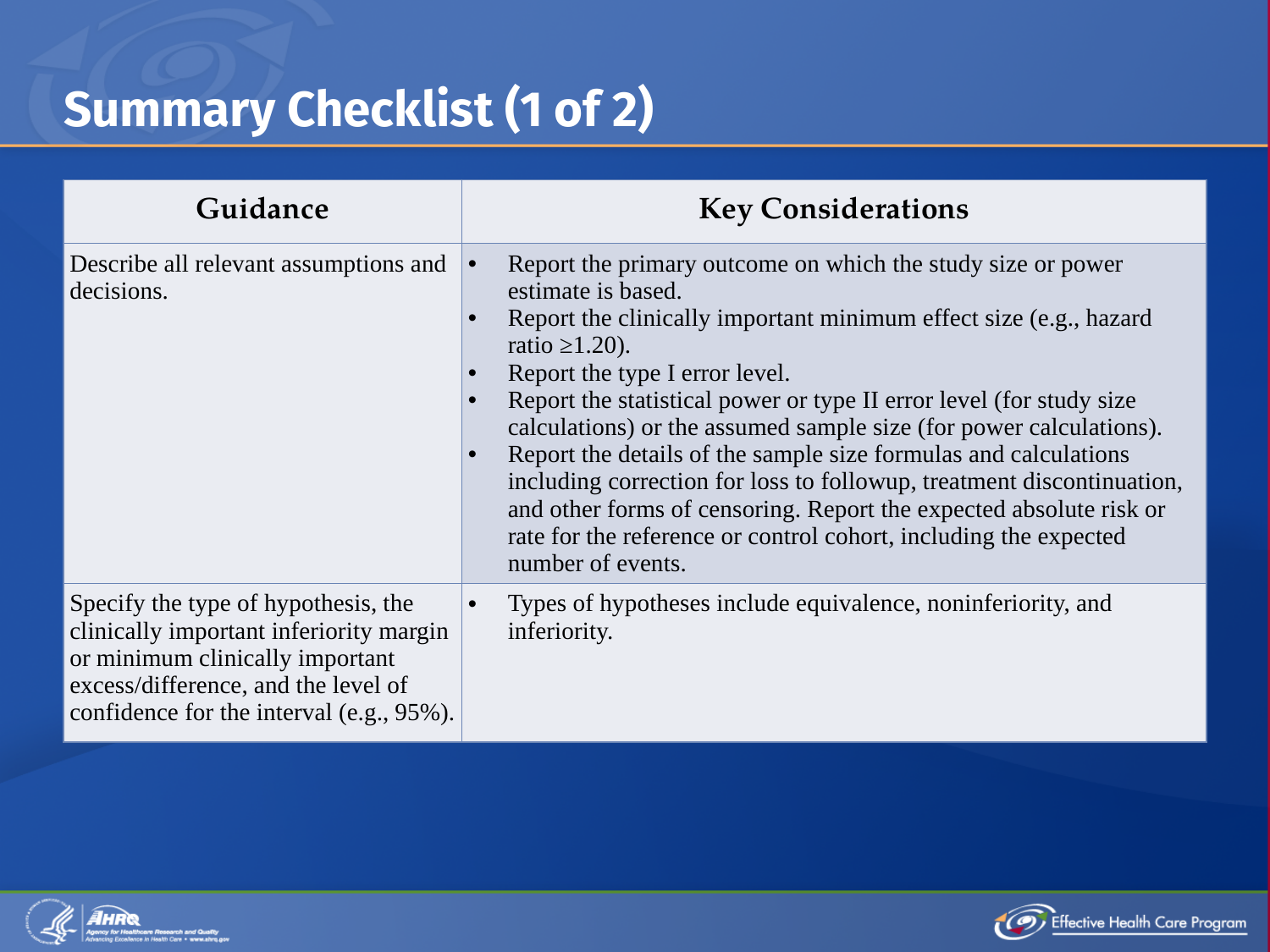

# Summary Checklist (1 of 2)
| Guidance | Key Considerations |
| --- | --- |
| Describe all relevant assumptions and decisions. | Report the primary outcome on which the study size or power estimate is based. Report the clinically important minimum effect size (e.g., hazard ratio ≥1.20). Report the type I error level. Report the statistical power or type II error level (for study size calculations) or the assumed sample size (for power calculations). Report the details of the sample size formulas and calculations including correction for loss to followup, treatment discontinuation, and other forms of censoring. Report the expected absolute risk or rate for the reference or control cohort, including the expected number of events. |
| Specify the type of hypothesis, the clinically important inferiority margin or minimum clinically important excess/difference, and the level of confidence for the interval (e.g., 95%). | Types of hypotheses include equivalence, noninferiority, and inferiority. |